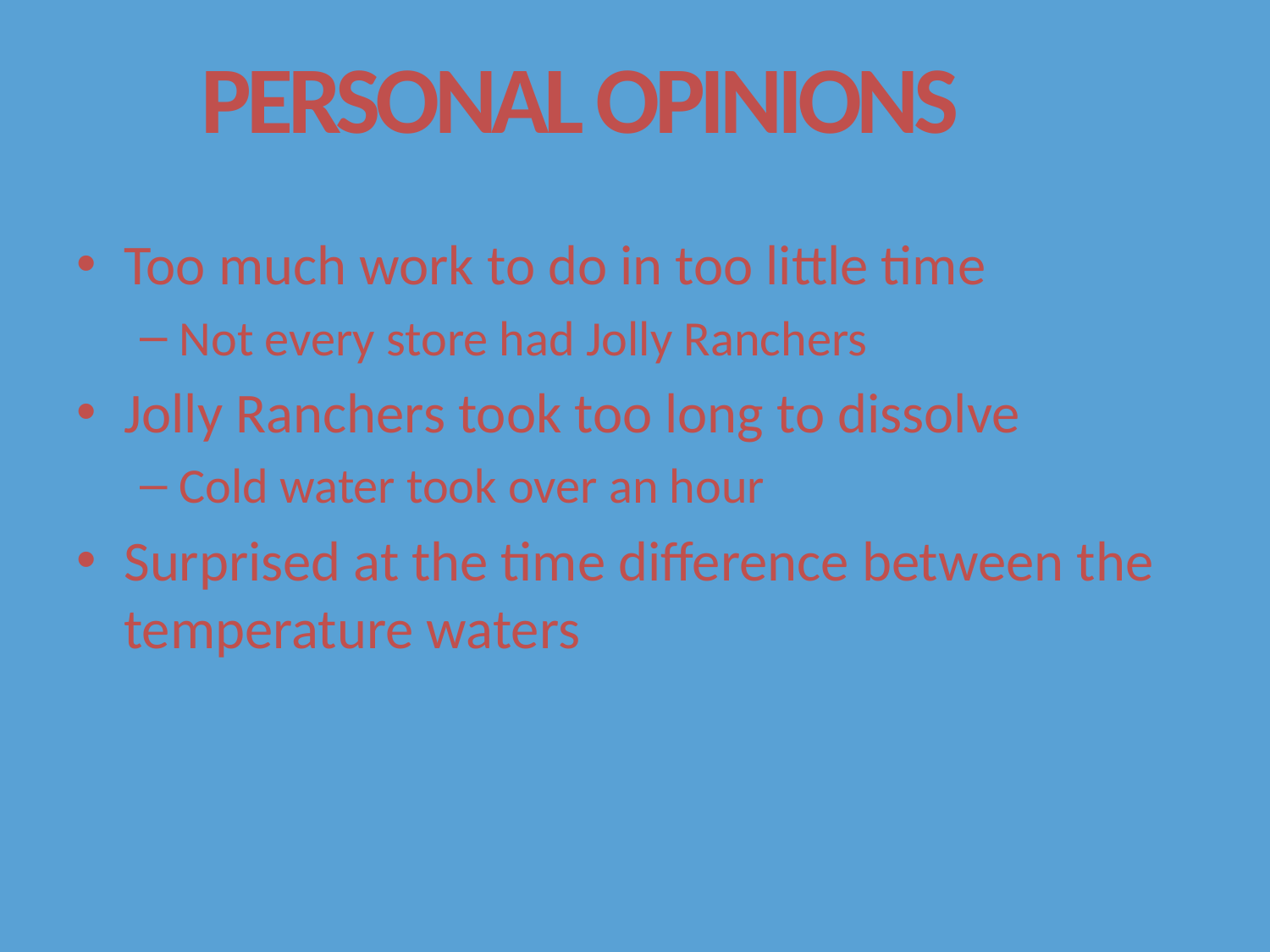

PERSONAL OPINIONS
Too much work to do in too little time
Not every store had Jolly Ranchers
Jolly Ranchers took too long to dissolve
Cold water took over an hour
Surprised at the time difference between the temperature waters